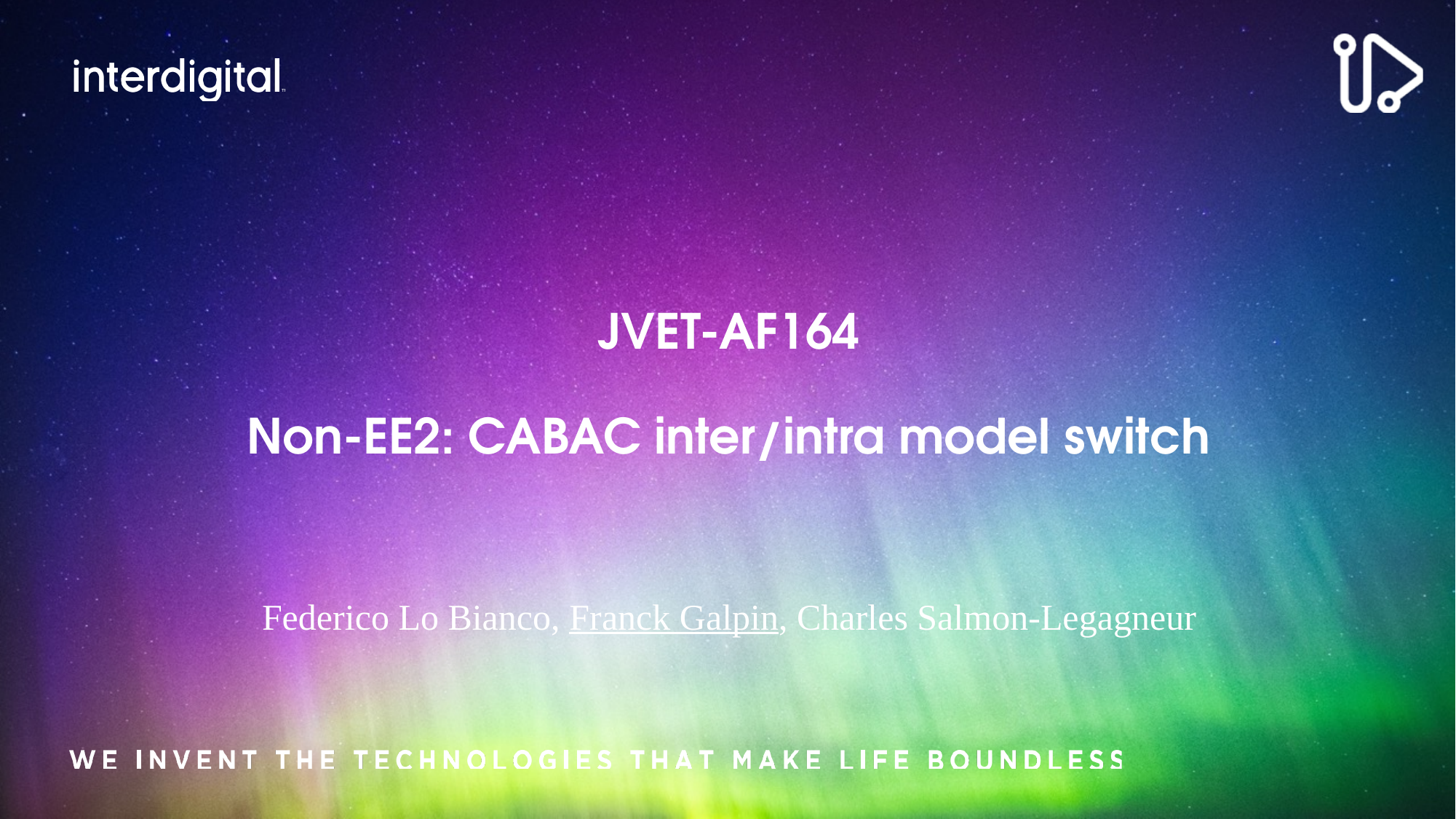

# JVET-AF164 Non-EE2: CABAC inter/intra model switch
Federico Lo Bianco, Franck Galpin, Charles Salmon-Legagneur